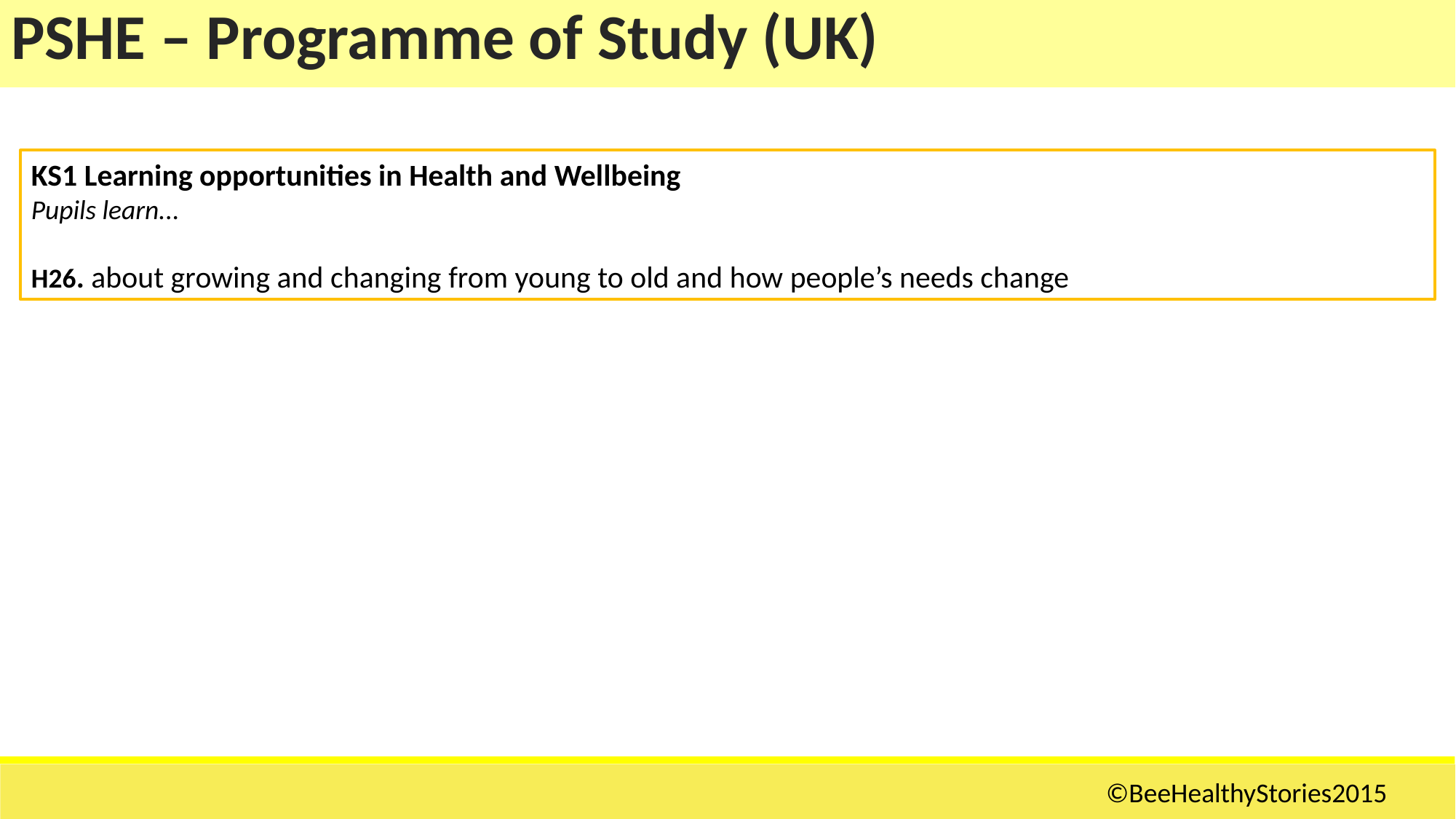

| PSHE – Programme of Study (UK) |
| --- |
KS1 Learning opportunities in Health and Wellbeing
Pupils learn...

H26. about growing and changing from young to old and how people’s needs change